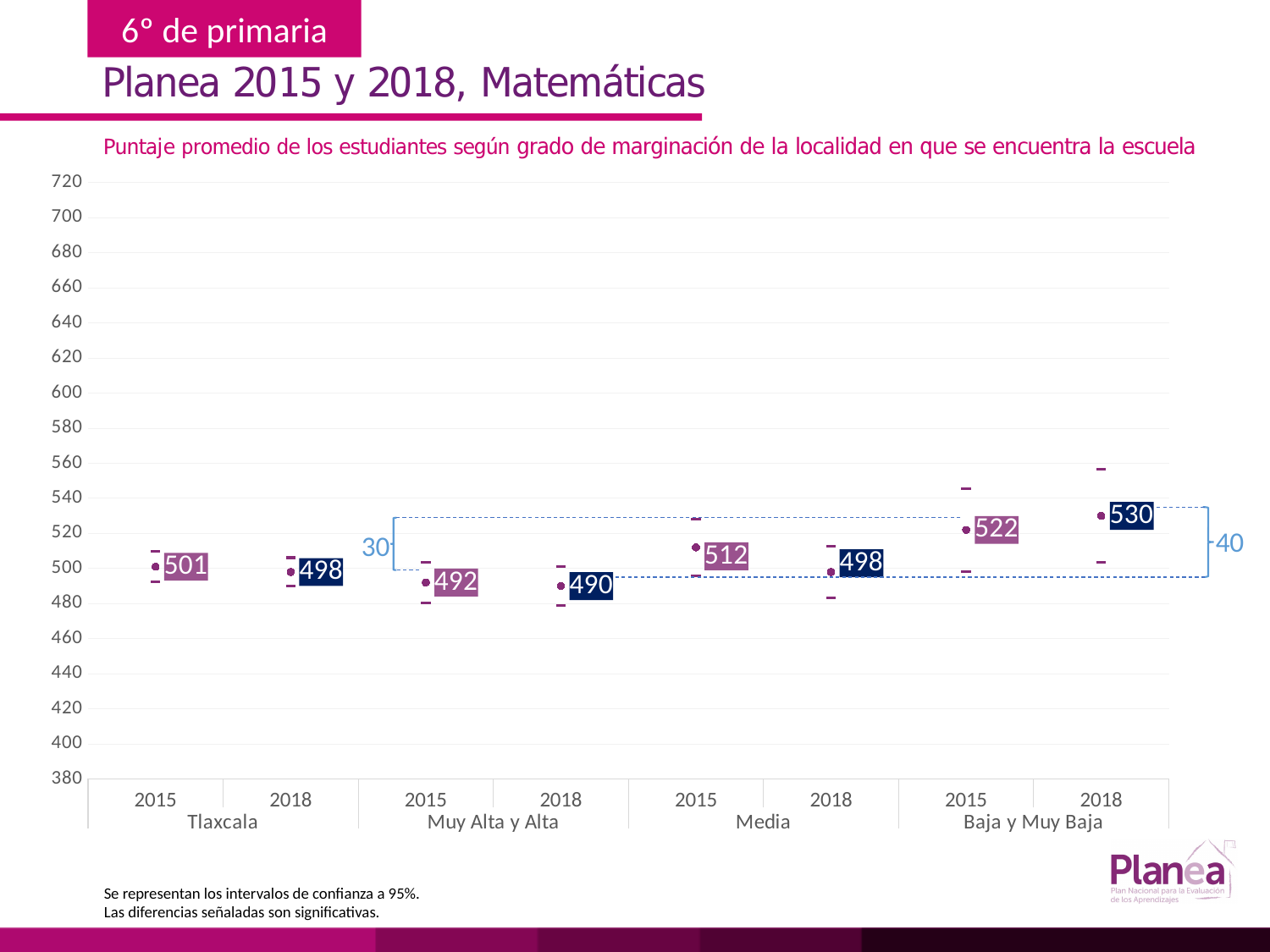

Planea 2015 y 2018, Matemáticas

Puntaje promedio de los estudiantes según grado de marginación de la localidad en que se encuentra la escuela

### Chart

| Category |  |  |  |
|---|---|---|---|
| 2015 | 492.244 | 509.756 | 501.0 |
| 2018 | 489.841 | 506.159 | 498.0 |
| 2015 | 480.458 | 503.542 | 492.0 |
| 2018 | 478.856 | 501.144 | 490.0 |
| 2015 | 495.682 | 528.318 | 512.0 |
| 2018 | 483.473 | 512.527 | 498.0 |
| 2015 | 498.319 | 545.681 | 522.0 |
| 2018 | 503.533 | 556.467 | 530.0 |
40

30
Se representan los intervalos de confianza a 95%.
Las diferencias señaladas son significativas.